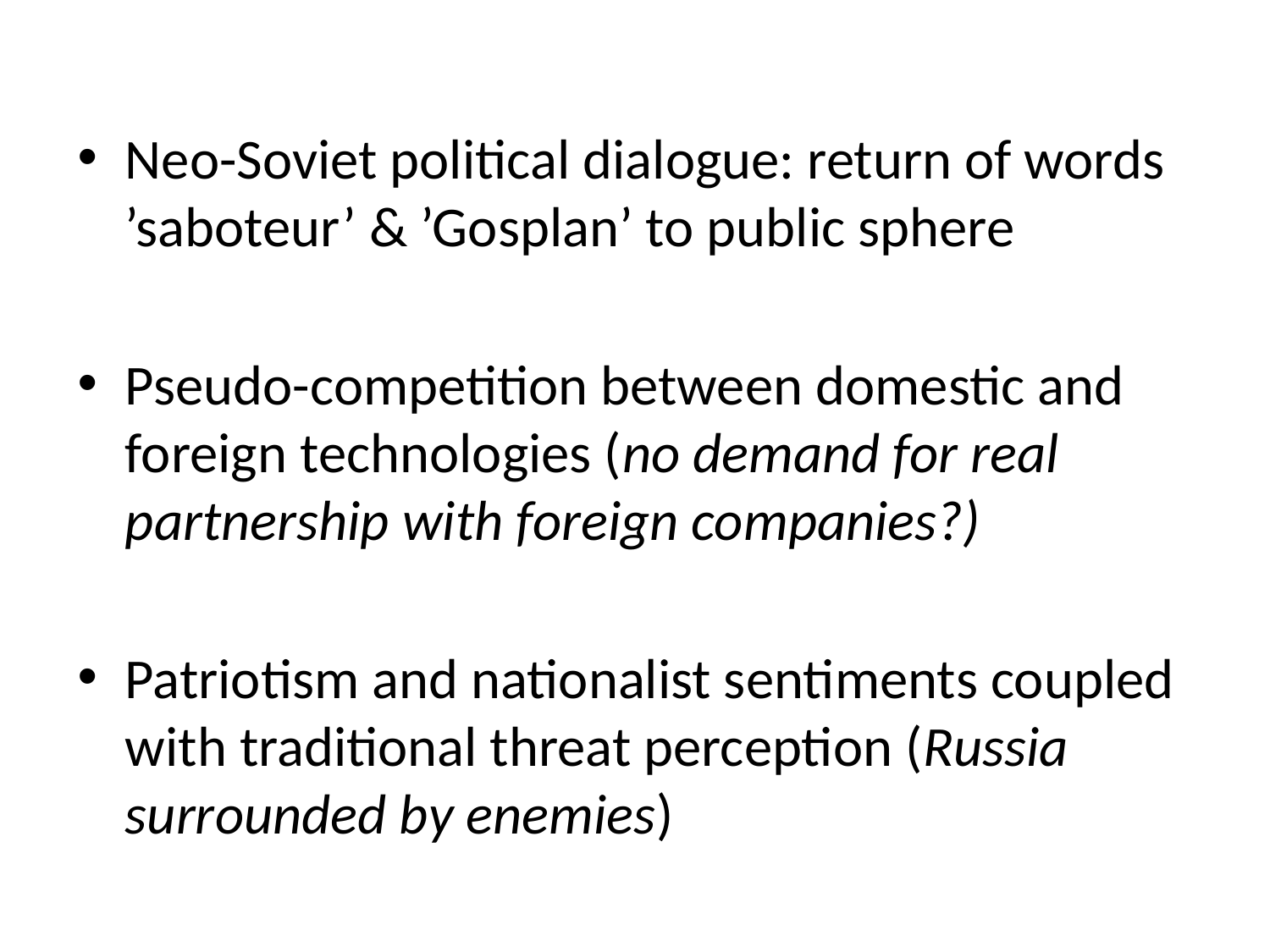

Neo-Soviet political dialogue: return of words ’saboteur’ & ’Gosplan’ to public sphere

Pseudo-competition between domestic and foreign technologies (no demand for real partnership with foreign companies?)

Patriotism and nationalist sentiments coupled with traditional threat perception (Russia surrounded by enemies)